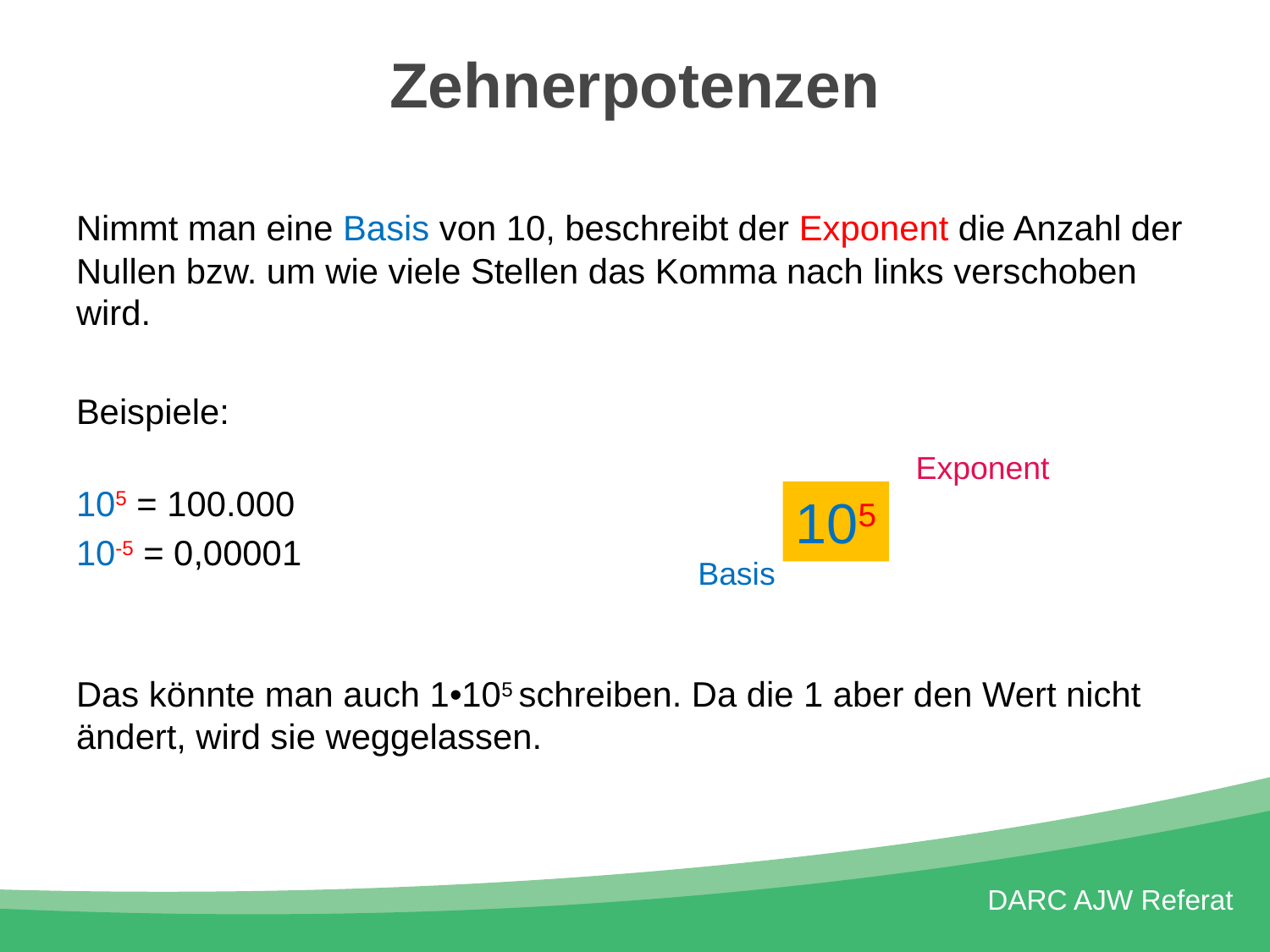

# Zehnerpotenzen

Nimmt man eine Basis von 10, beschreibt der Exponent die Anzahl der Nullen bzw. um wie viele Stellen das Komma nach links verschoben wird.

Beispiele:
105 = 100.000
10-5 = 0,00001

Das könnte man auch 1•105 schreiben. Da die 1 aber den Wert nicht ändert, wird sie weggelassen.
Exponent
105
Basis